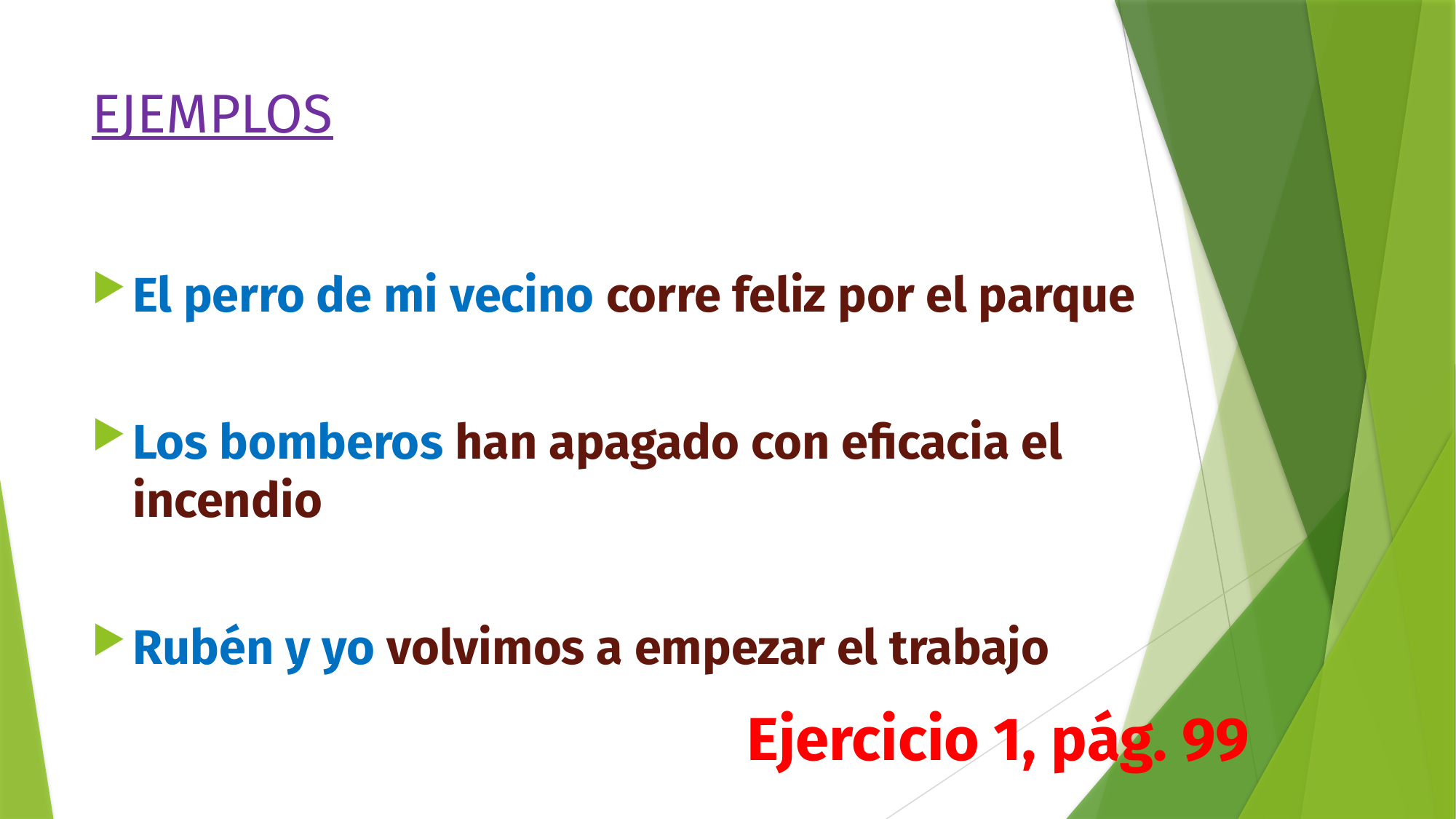

# EJEMPLOS
El perro de mi vecino corre feliz por el parque

Los bomberos han apagado con eficacia el incendio

Rubén y yo volvimos a empezar el trabajo

Ejercicio 1, pág. 99